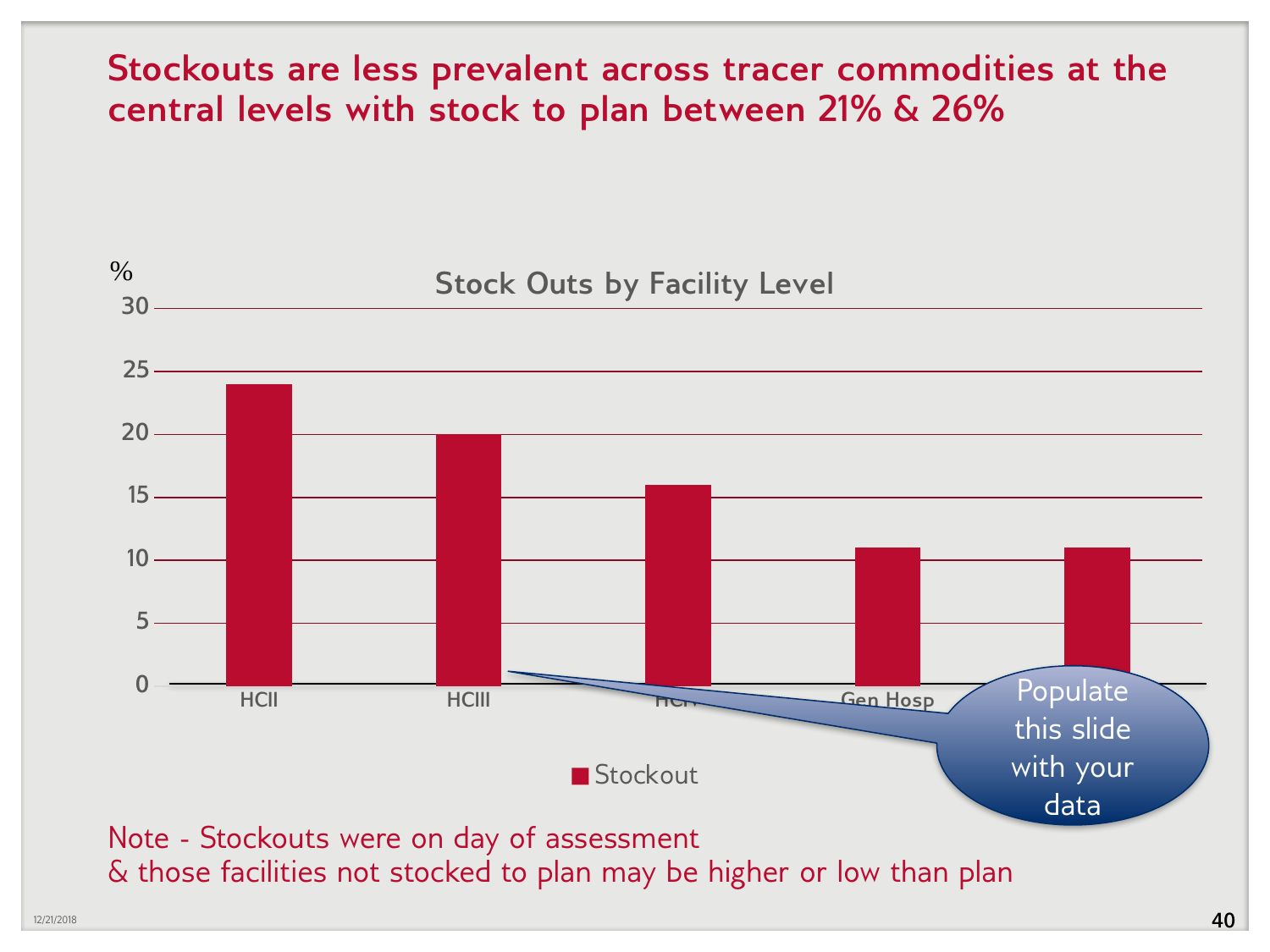

# Stockouts are less prevalent across tracer commodities at the central levels with stock to plan between 21% & 26%

### Chart: Stock Outs by Facility Level

| Category | Stockout |
|---|---|
| HCII | 24.0 |
| HCIII | 20.0 |
| HCiV | 16.0 |
| Gen Hosp | 11.0 |
| Reg Ref | 11.0 |
Populate this slide with your data
Note - Stockouts were on day of assessment
& those facilities not stocked to plan may be higher or low than plan
12/21/2018
40